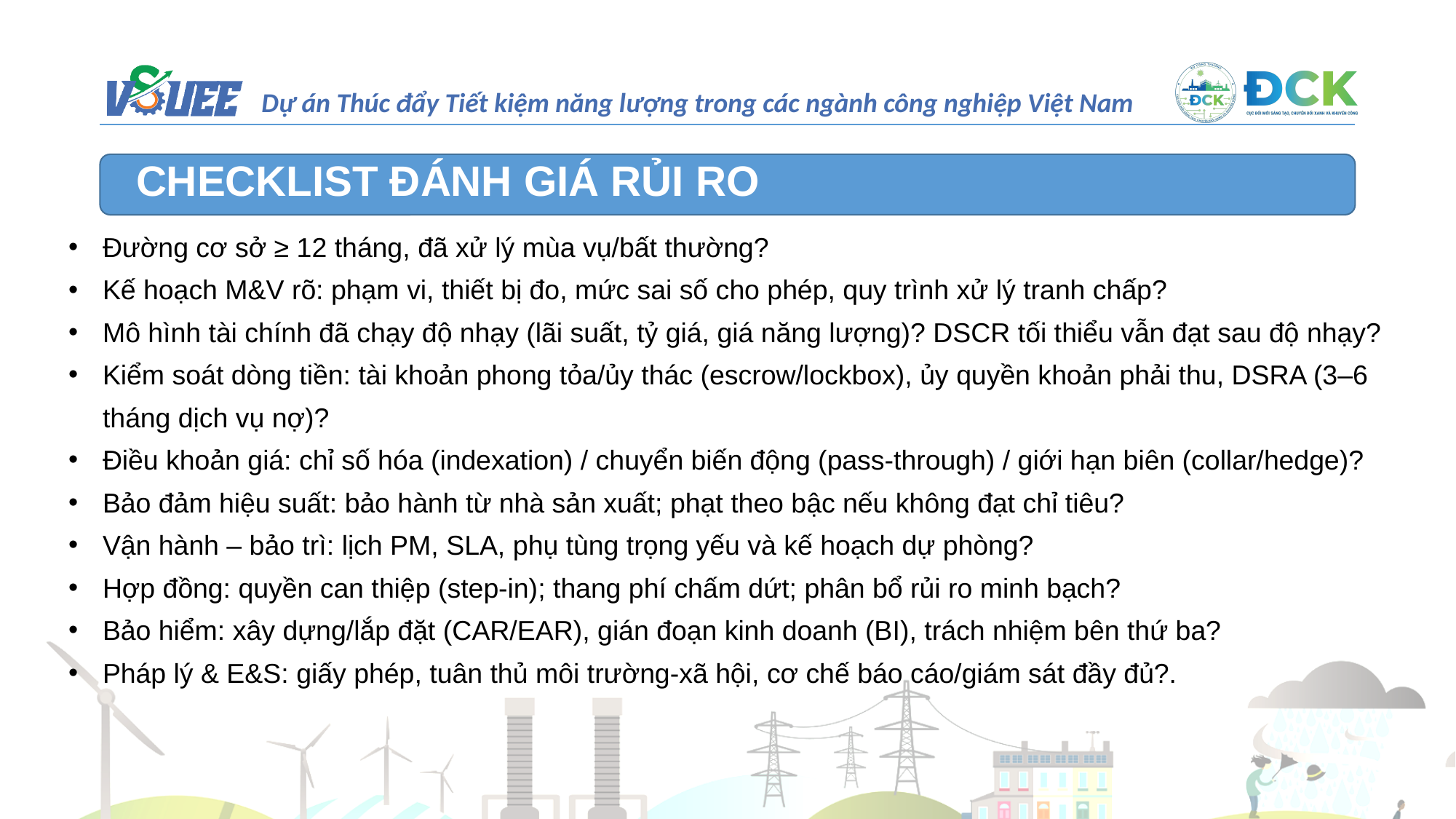

CHECKLIST ĐÁNH GIÁ RỦI RO
Đường cơ sở ≥ 12 tháng, đã xử lý mùa vụ/bất thường?
Kế hoạch M&V rõ: phạm vi, thiết bị đo, mức sai số cho phép, quy trình xử lý tranh chấp?
Mô hình tài chính đã chạy độ nhạy (lãi suất, tỷ giá, giá năng lượng)? DSCR tối thiểu vẫn đạt sau độ nhạy?
Kiểm soát dòng tiền: tài khoản phong tỏa/ủy thác (escrow/lockbox), ủy quyền khoản phải thu, DSRA (3–6 tháng dịch vụ nợ)?
Điều khoản giá: chỉ số hóa (indexation) / chuyển biến động (pass-through) / giới hạn biên (collar/hedge)?
Bảo đảm hiệu suất: bảo hành từ nhà sản xuất; phạt theo bậc nếu không đạt chỉ tiêu?
Vận hành – bảo trì: lịch PM, SLA, phụ tùng trọng yếu và kế hoạch dự phòng?
Hợp đồng: quyền can thiệp (step-in); thang phí chấm dứt; phân bổ rủi ro minh bạch?
Bảo hiểm: xây dựng/lắp đặt (CAR/EAR), gián đoạn kinh doanh (BI), trách nhiệm bên thứ ba?
Pháp lý & E&S: giấy phép, tuân thủ môi trường-xã hội, cơ chế báo cáo/giám sát đầy đủ?.